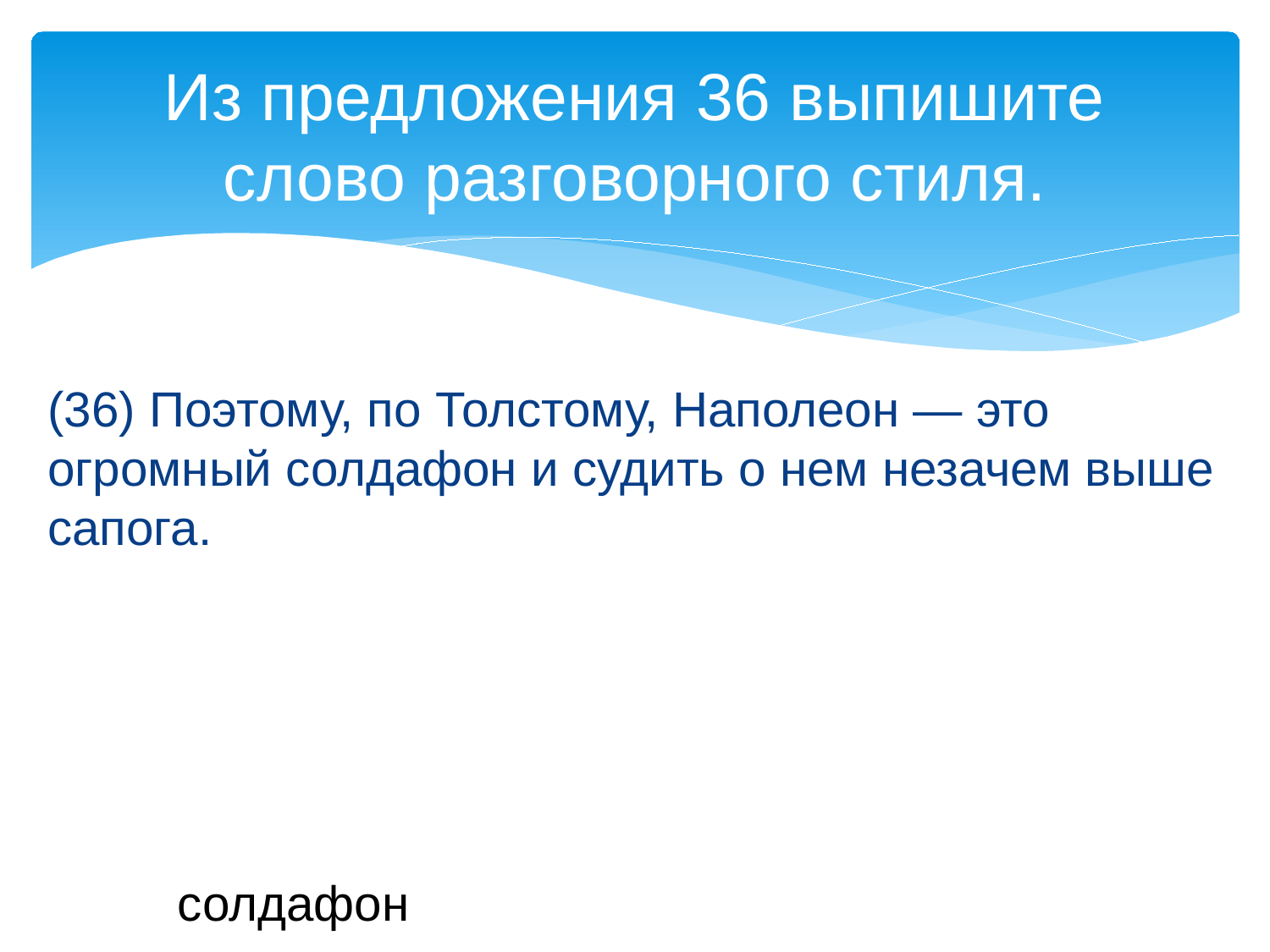

# Из предложения 36 выпишите слово разговорного стиля.
(36) Поэтому, по Толстому, Наполеон — это огромный солдафон и судить о нем незачем выше сапога.
солдафон